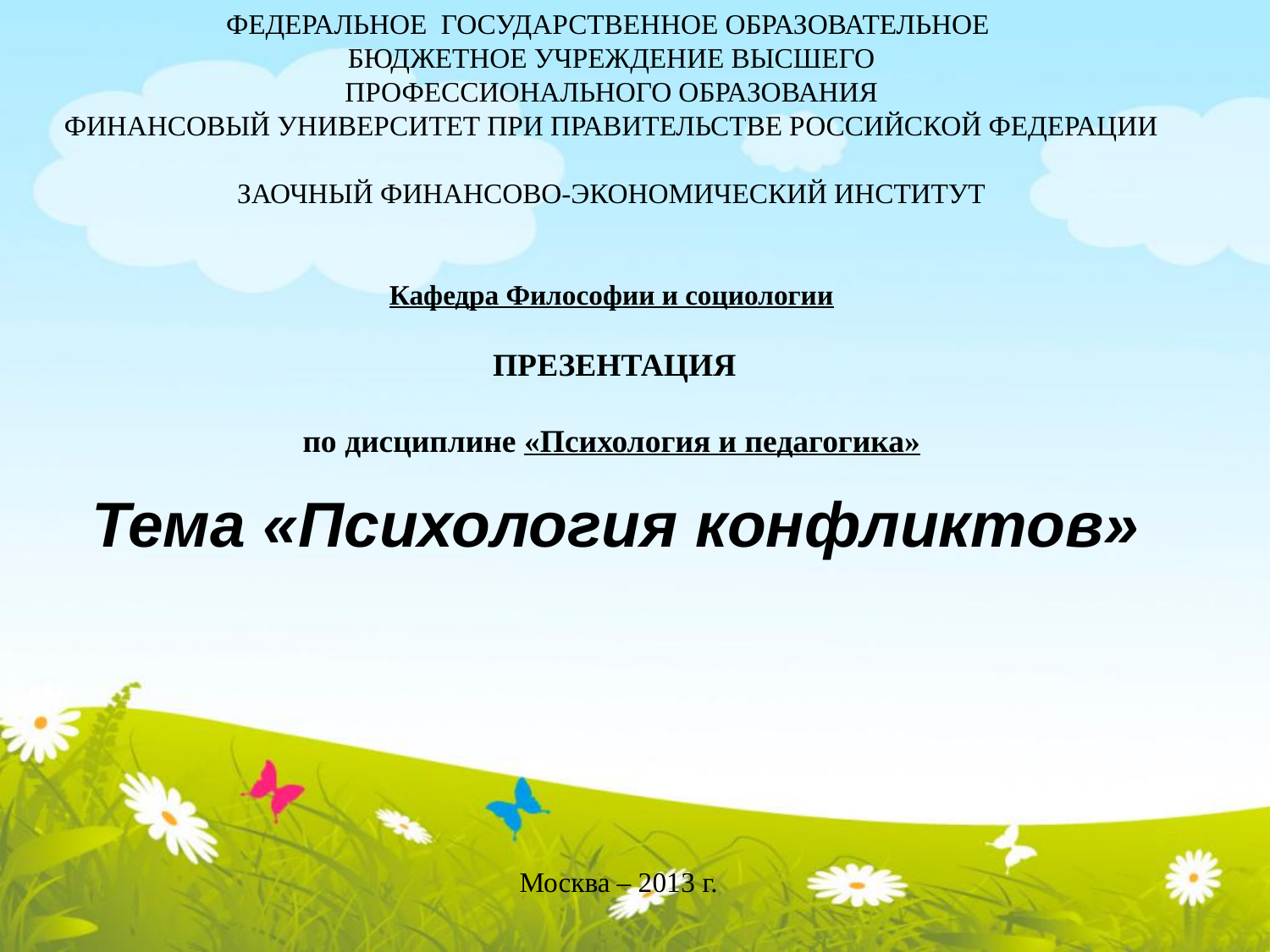

ФЕДЕРАЛЬНОЕ  ГОСУДАРСТВЕННОЕ ОБРАЗОВАТЕЛЬНОЕ
БЮДЖЕТНОЕ УЧРЕЖДЕНИЕ ВЫСШЕГО
ПРОФЕССИОНАЛЬНОГО ОБРАЗОВАНИЯ
ФИНАНСОВЫЙ УНИВЕРСИТЕТ ПРИ ПРАВИТЕЛЬСТВЕ РОССИЙСКОЙ ФЕДЕРАЦИИ

ЗАОЧНЫЙ ФИНАНСОВО-ЭКОНОМИЧЕСКИЙ ИНСТИТУТ

Кафедра Философии и социологии

  ПРЕЗЕНТАЦИЯ

по дисциплине «Психология и педагогика»

 Тема «Психология конфликтов»

  Москва – 2013 г.